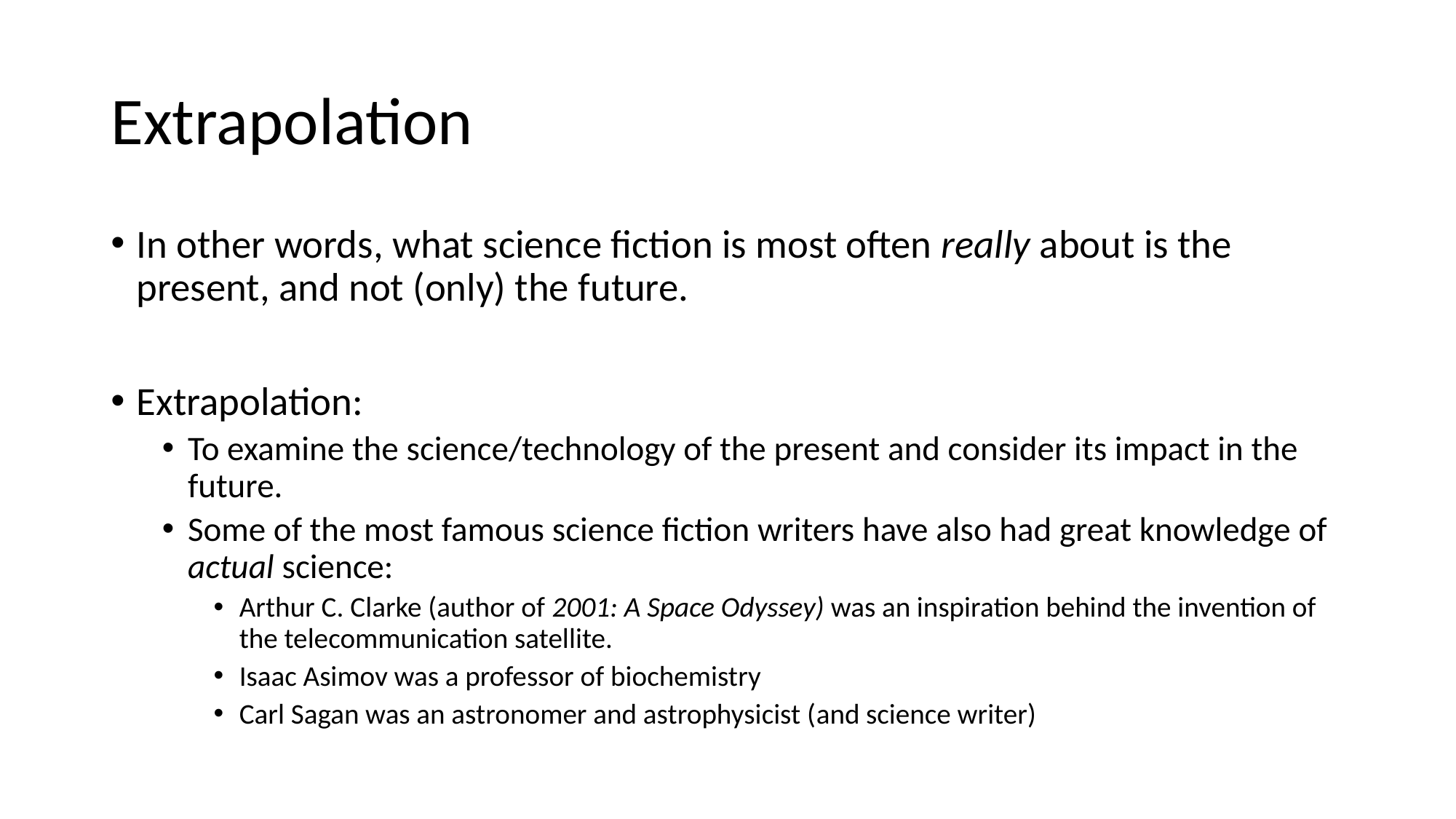

# Extrapolation
In other words, what science fiction is most often really about is the present, and not (only) the future.

Extrapolation:
To examine the science/technology of the present and consider its impact in the future.
Some of the most famous science fiction writers have also had great knowledge of actual science:
Arthur C. Clarke (author of 2001: A Space Odyssey) was an inspiration behind the invention of the telecommunication satellite.
Isaac Asimov was a professor of biochemistry
Carl Sagan was an astronomer and astrophysicist (and science writer)